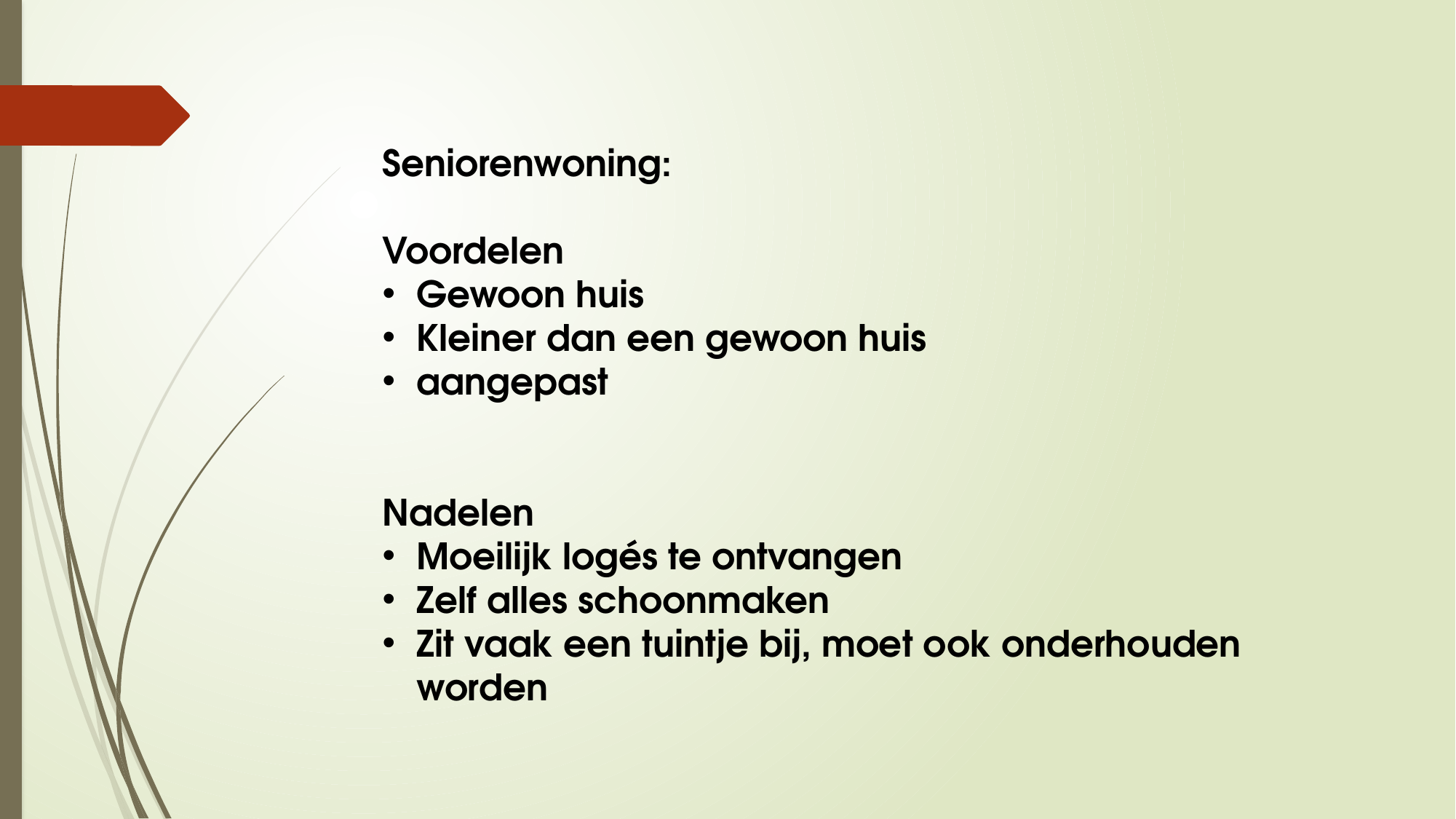

Seniorenwoning:

Voordelen
Gewoon huis
Kleiner dan een gewoon huis
aangepast

Nadelen
Moeilijk logés te ontvangen
Zelf alles schoonmaken
Zit vaak een tuintje bij, moet ook onderhouden worden